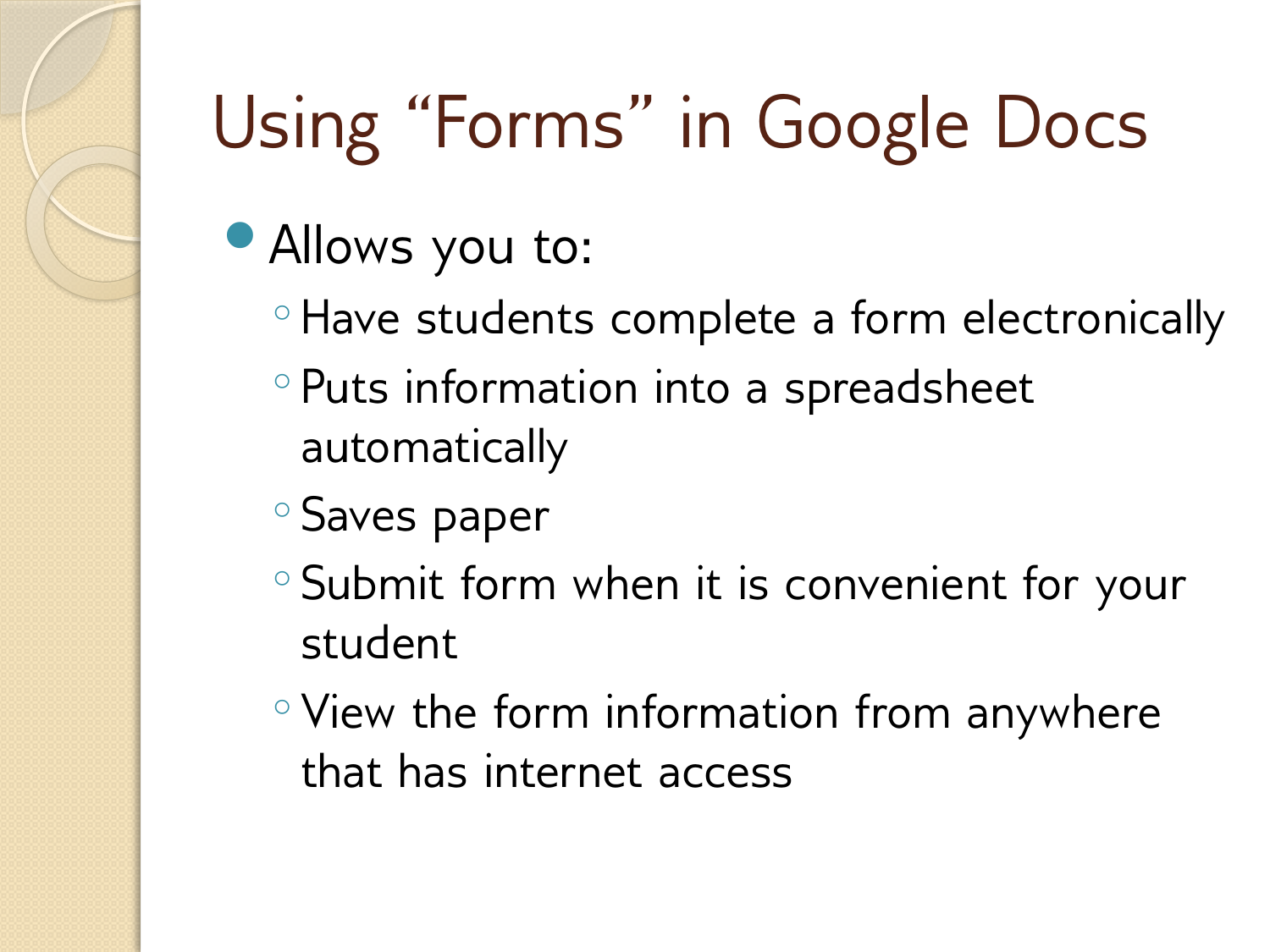

# Using “Forms” in Google Docs
Allows you to:
Have students complete a form electronically
Puts information into a spreadsheet automatically
Saves paper
Submit form when it is convenient for your student
View the form information from anywhere that has internet access